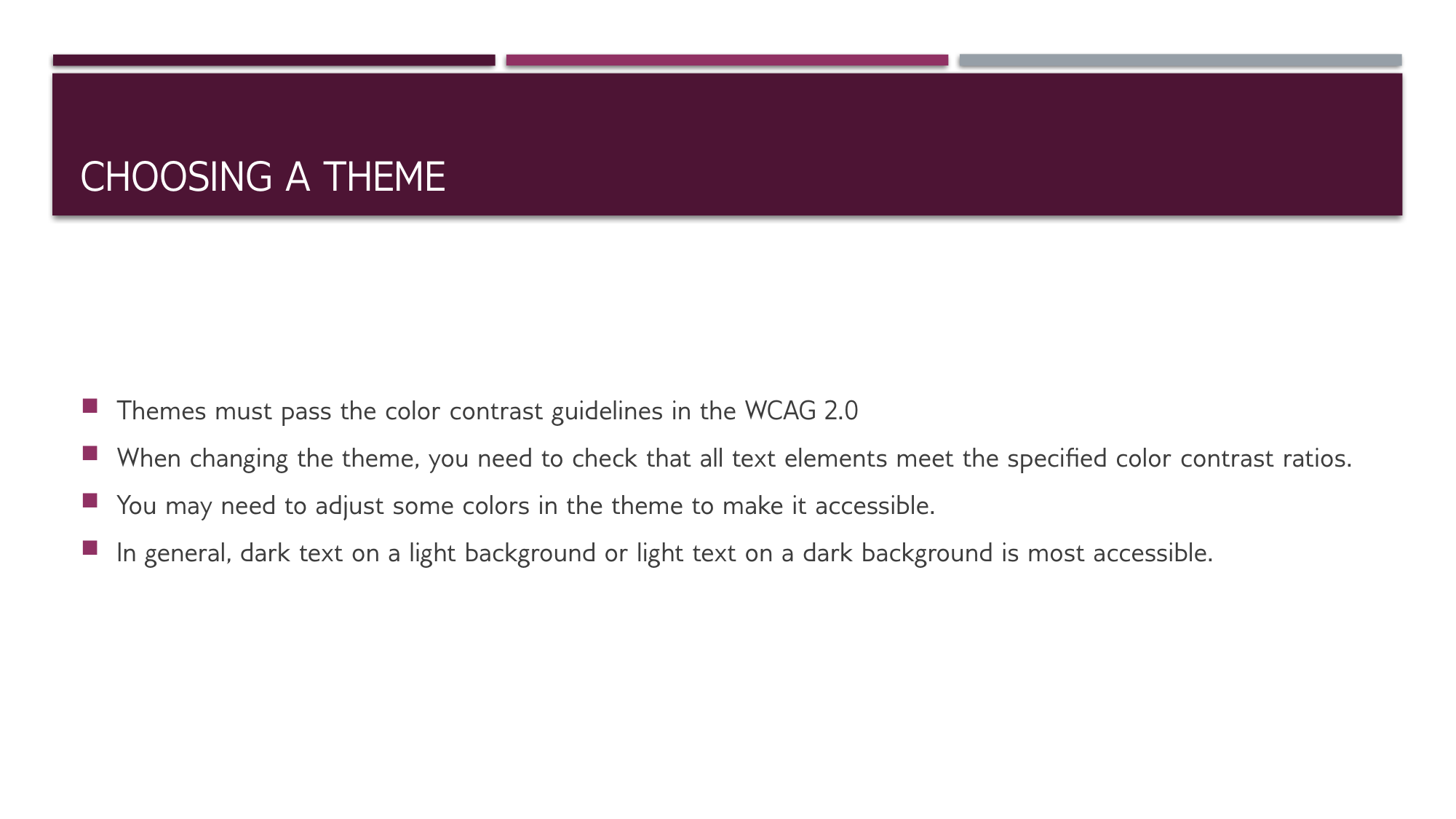

# Choosing a Theme
Themes must pass the color contrast guidelines in the WCAG 2.0
When changing the theme, you need to check that all text elements meet the specified color contrast ratios.
You may need to adjust some colors in the theme to make it accessible.
In general, dark text on a light background or light text on a dark background is most accessible.